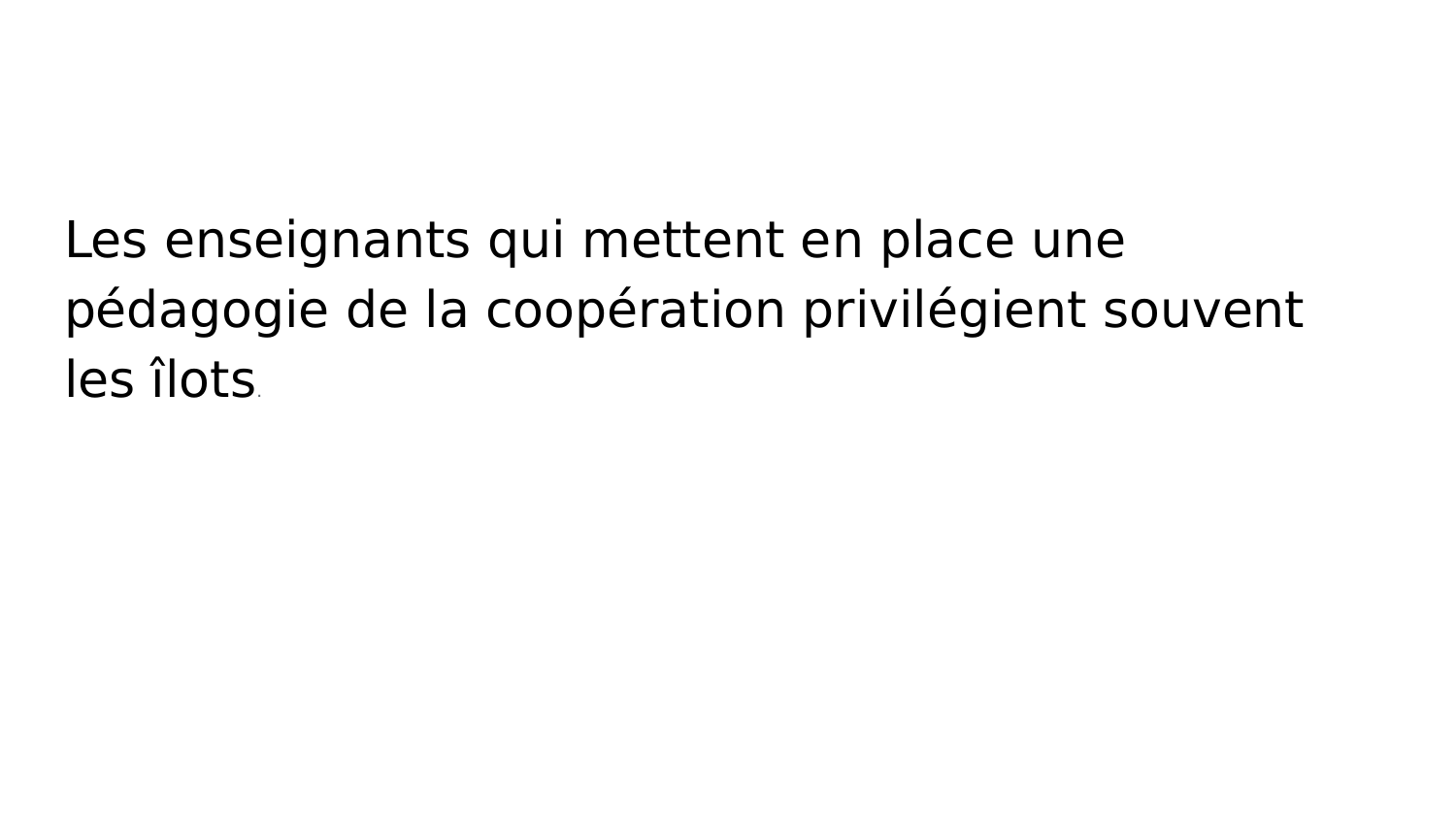

#
Les enseignants qui mettent en place une pédagogie de la coopération privilégient souvent les îlots.